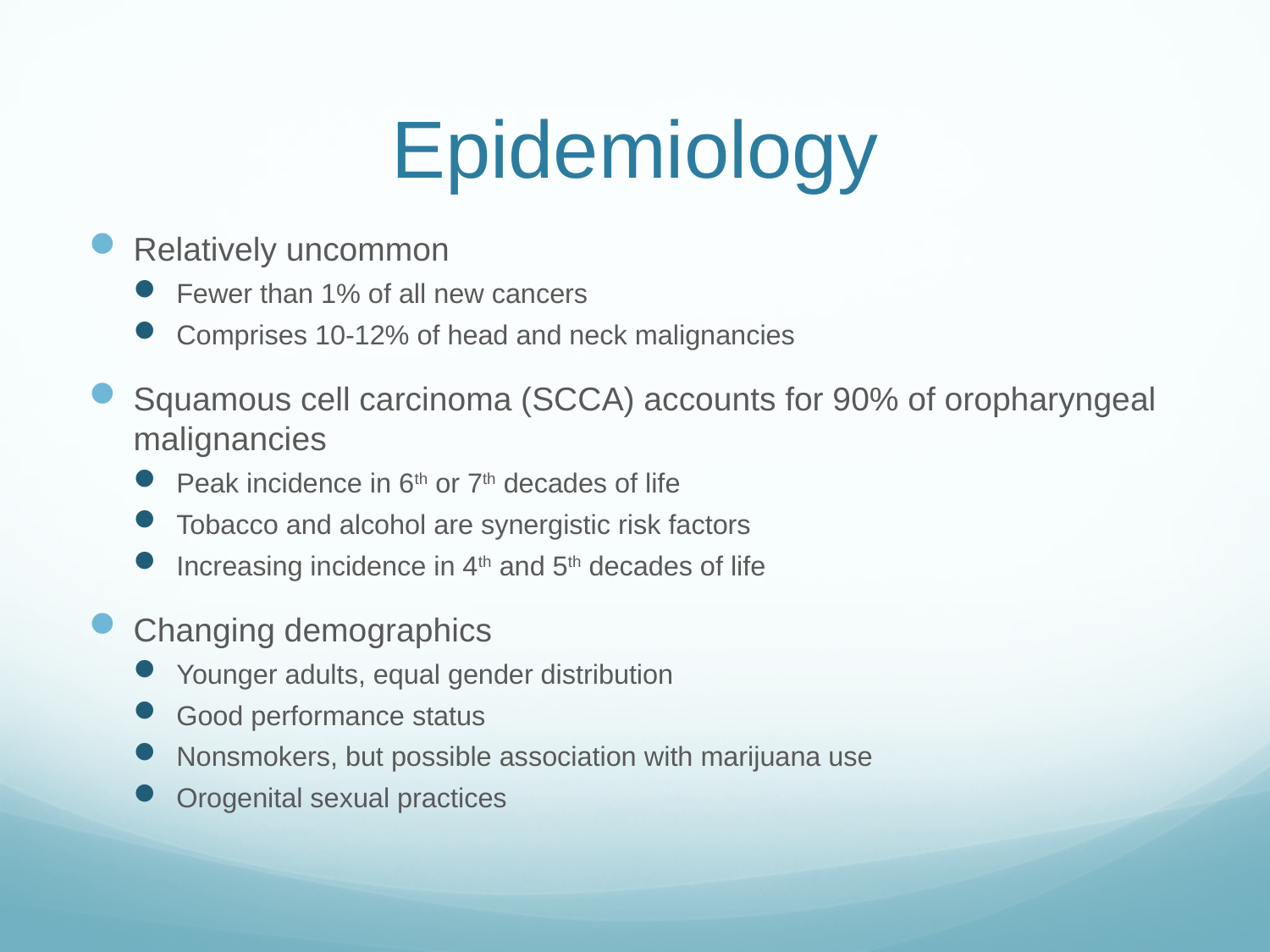

# Epidemiology
Relatively uncommon
Fewer than 1% of all new cancers
Comprises 10-12% of head and neck malignancies
Squamous cell carcinoma (SCCA) accounts for 90% of oropharyngeal malignancies
Peak incidence in 6th or 7th decades of life
Tobacco and alcohol are synergistic risk factors
Increasing incidence in 4th and 5th decades of life
Changing demographics
Younger adults, equal gender distribution
Good performance status
Nonsmokers, but possible association with marijuana use
Orogenital sexual practices